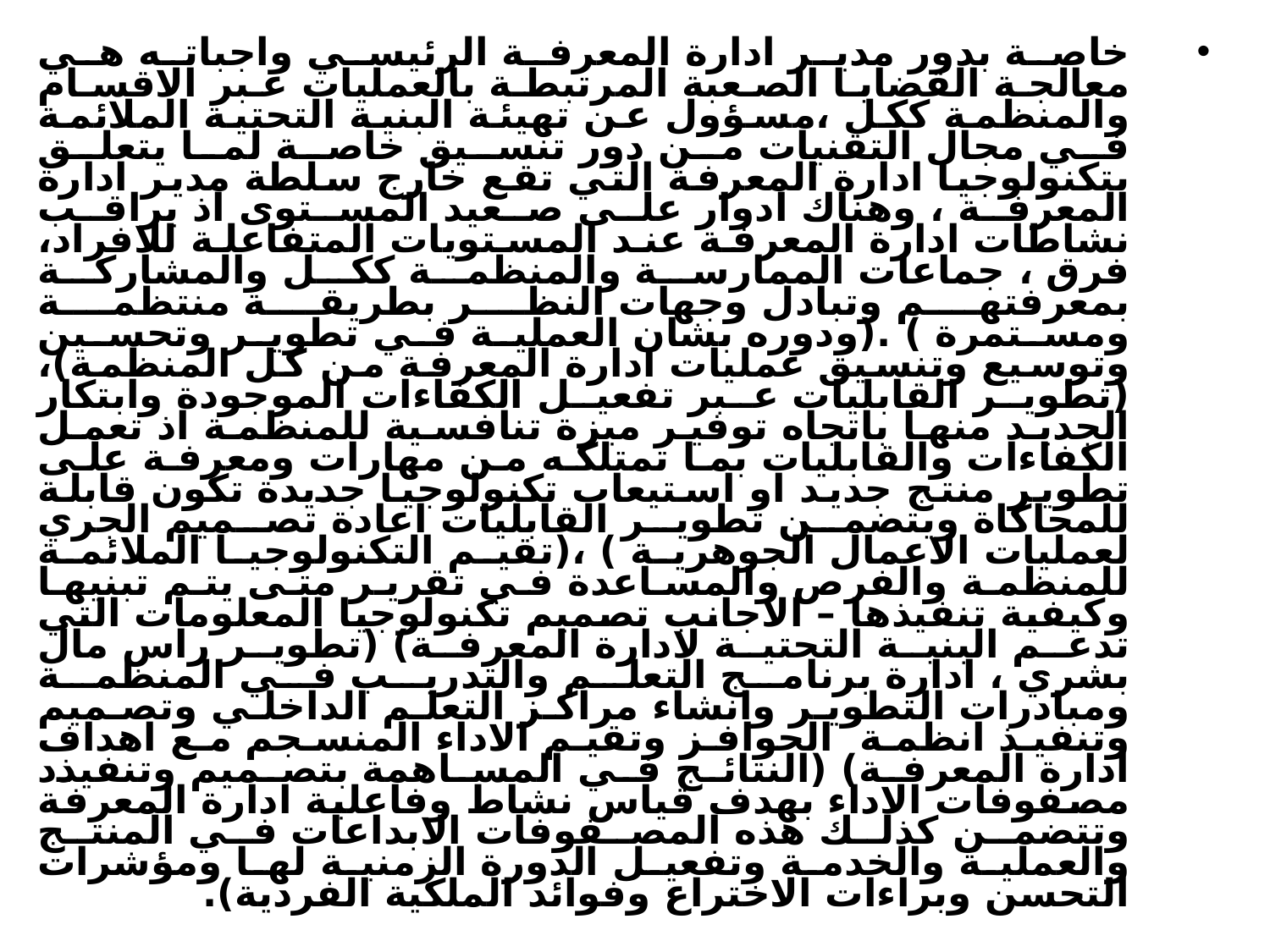

خاصة بدور مدير ادارة المعرفة الرئيسي واجباته هي معالجة القضايا الصعبة المرتبطة بالعمليات عبر الاقسام والمنظمة ككل ،مسؤول عن تهيئة البنية التحتية الملائمة في مجال التقنيات من دور تنسيق خاصة لما يتعلق بتكنولوجيا ادارة المعرفة التي تقع خارج سلطة مدير ادارة المعرفة ، وهناك ادوار على صعيد المستوى اذ يراقب نشاطات ادارة المعرفة عند المستويات المتفاعلة للافراد، فرق ، جماعات الممارسة والمنظمة ككل والمشاركة بمعرفتهم وتبادل وجهات النظر بطريقة منتظمة ومستمرة ) .(ودوره بشان العملية في تطوير وتحسين وتوسيع وتنسيق عمليات ادارة المعرفة من كل المنظمة)، (تطوير القابليات عبر تفعيل الكفاءات الموجودة وابتكار الجديد منها باتجاه توفير ميزة تنافسية للمنظمة اذ تعمل الكفاءات والقابليات بما تمتلكه من مهارات ومعرفة على تطوير منتج جديد او استيعاب تكنولوجيا جديدة تكون قابلة للمحاكاة ويتضمن تطوير القابليات اعادة تصميم الجري لعمليات الاعمال الجوهرية ) ،(تقيم التكنولوجيا الملائمة للمنظمة والفرص والمساعدة في تقرير متى يتم تبنيها وكيفية تنفيذها – الاجانب تصميم تكنولوجيا المعلومات التي تدعم البنية التحتية لادارة المعرفة) (تطوير راس مال بشري ، ادارة برنامج التعلم والتدريب في المنظمة ومبادرات التطوير وانشاء مراكز التعلم الداخلي وتصميم وتنفيذ انظمة  الحوافز وتقيم الاداء المنسجم مع اهداف ادارة المعرفة) (النتائج في المساهمة بتصميم وتنفيذد مصفوفات الاداء بهدف قياس نشاط وفاعلية ادارة المعرفة وتتضمن كذلك هذه المصفوفات الابداعات في المنتج والعملية والخدمة وتفعيل الدورة الزمنية لها ومؤشرات التحسن وبراءات الاختراع وفوائد الملكية الفردية).